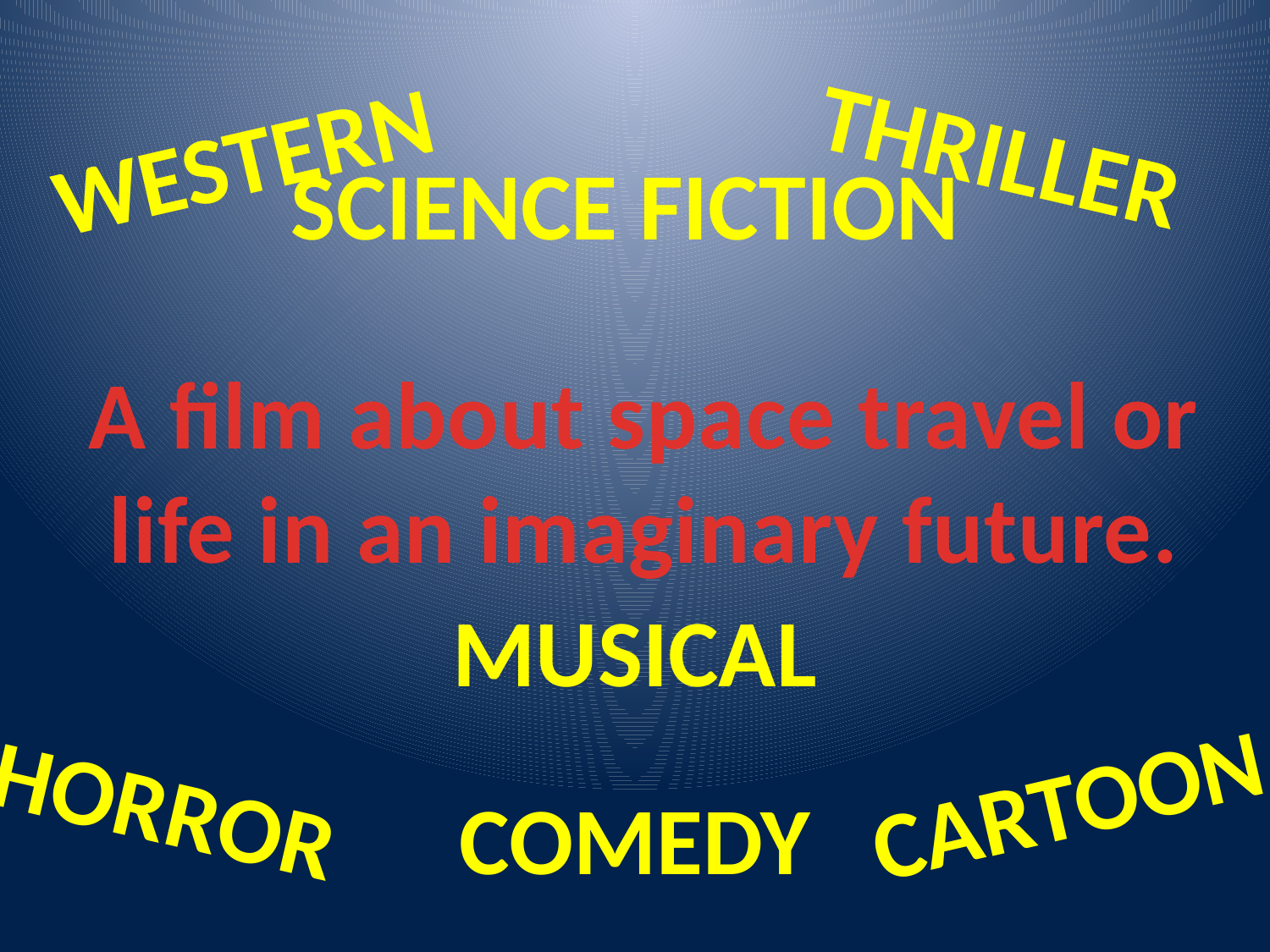

thriller
western
Science fiction
A film about space travel or life in an imaginary future.
musical
cartoon
horror
comedy